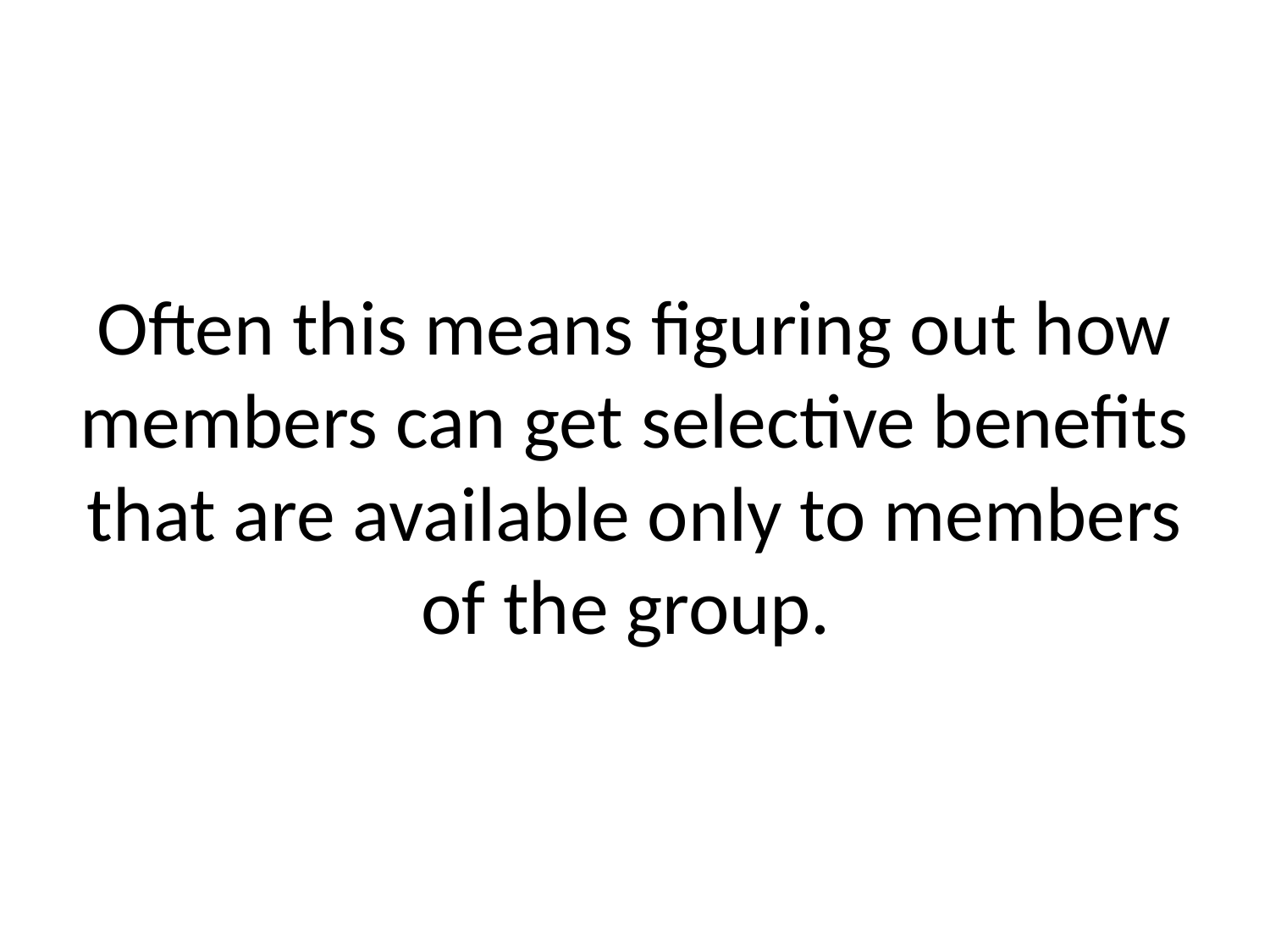

# Often this means figuring out how members can get selective benefits that are available only to members of the group.